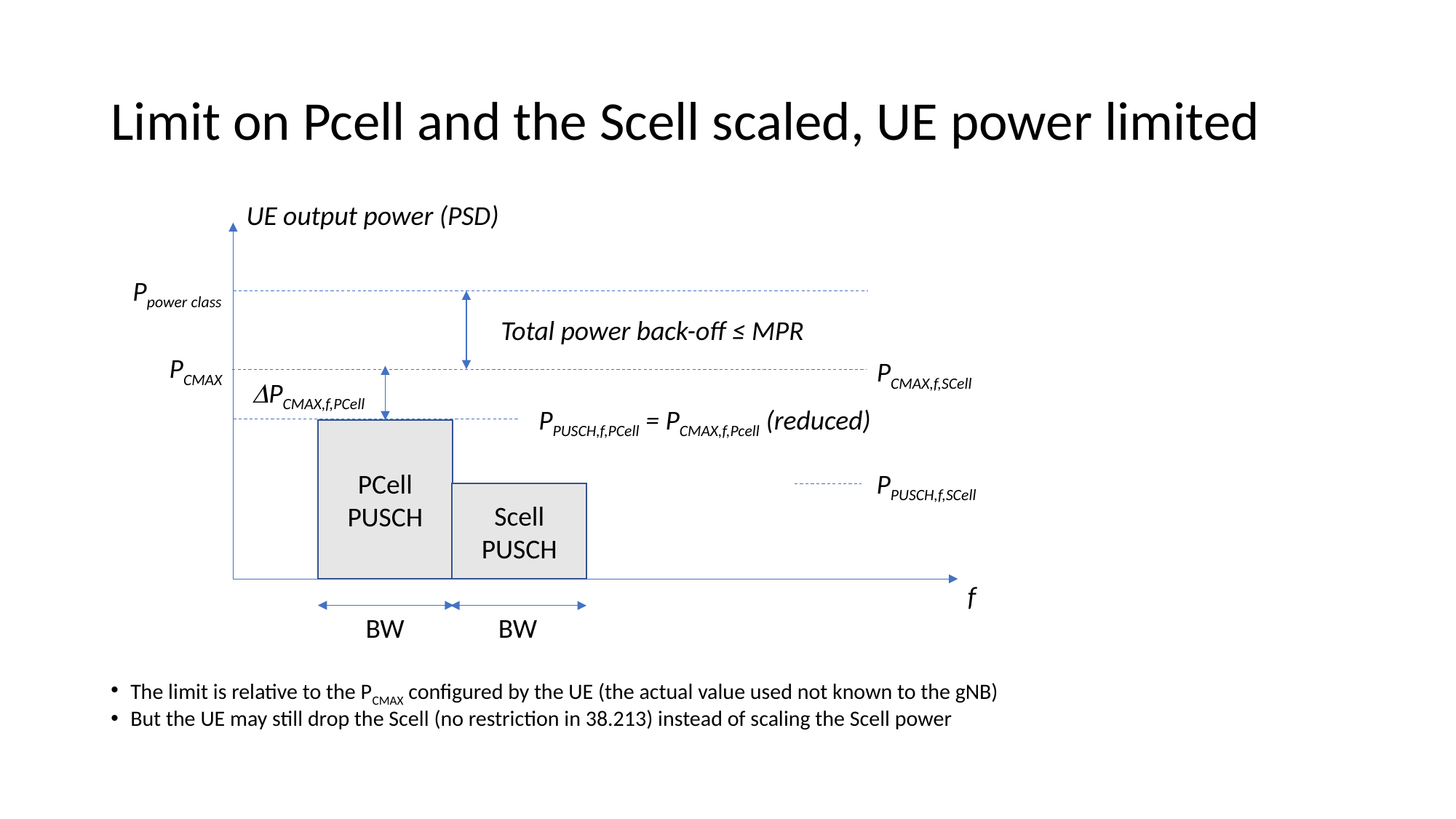

# Limit on Pcell and the Scell scaled, UE power limited
UE output power (PSD)
Ppower class
Total power back-off ≤ MPR
PCMAX
PCMAX,f,SCell
ΔPCMAX,f,PCell
PPUSCH,f,PCell = PCMAX,f,Pcell (reduced)

PCell
PUSCH
PPUSCH,f,SCell
Scell
PUSCH
f
BW
BW
The limit is relative to the PCMAX configured by the UE (the actual value used not known to the gNB)
But the UE may still drop the Scell (no restriction in 38.213) instead of scaling the Scell power